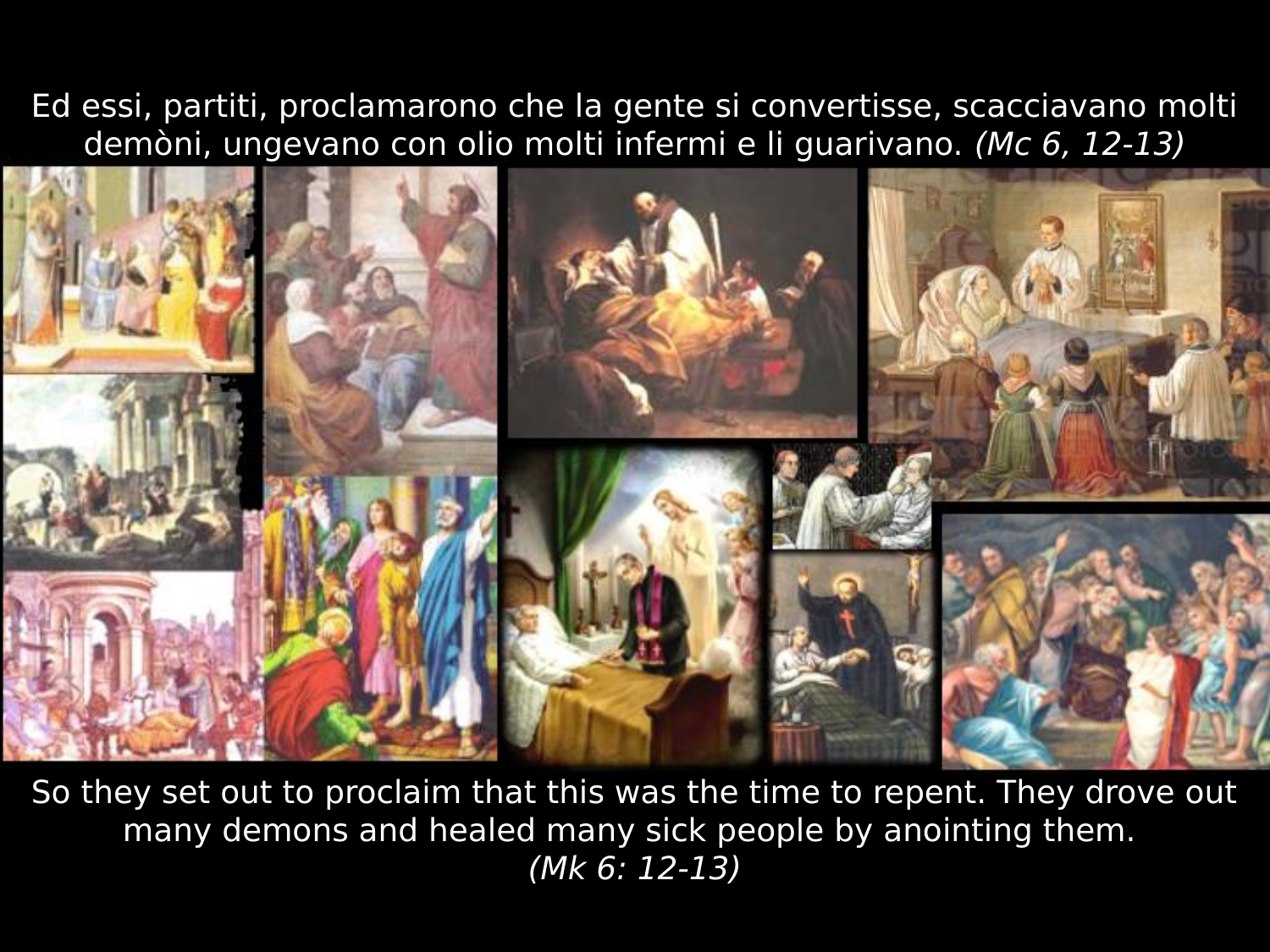

# Ed essi, partiti, proclamarono che la gente si convertisse, scacciavano molti demòni, ungevano con olio molti infermi e li guarivano. (Mc 6, 12-13)
So they set out to proclaim that this was the time to repent. They drove out many demons and healed many sick people by anointing them.
(Mk 6: 12-13)